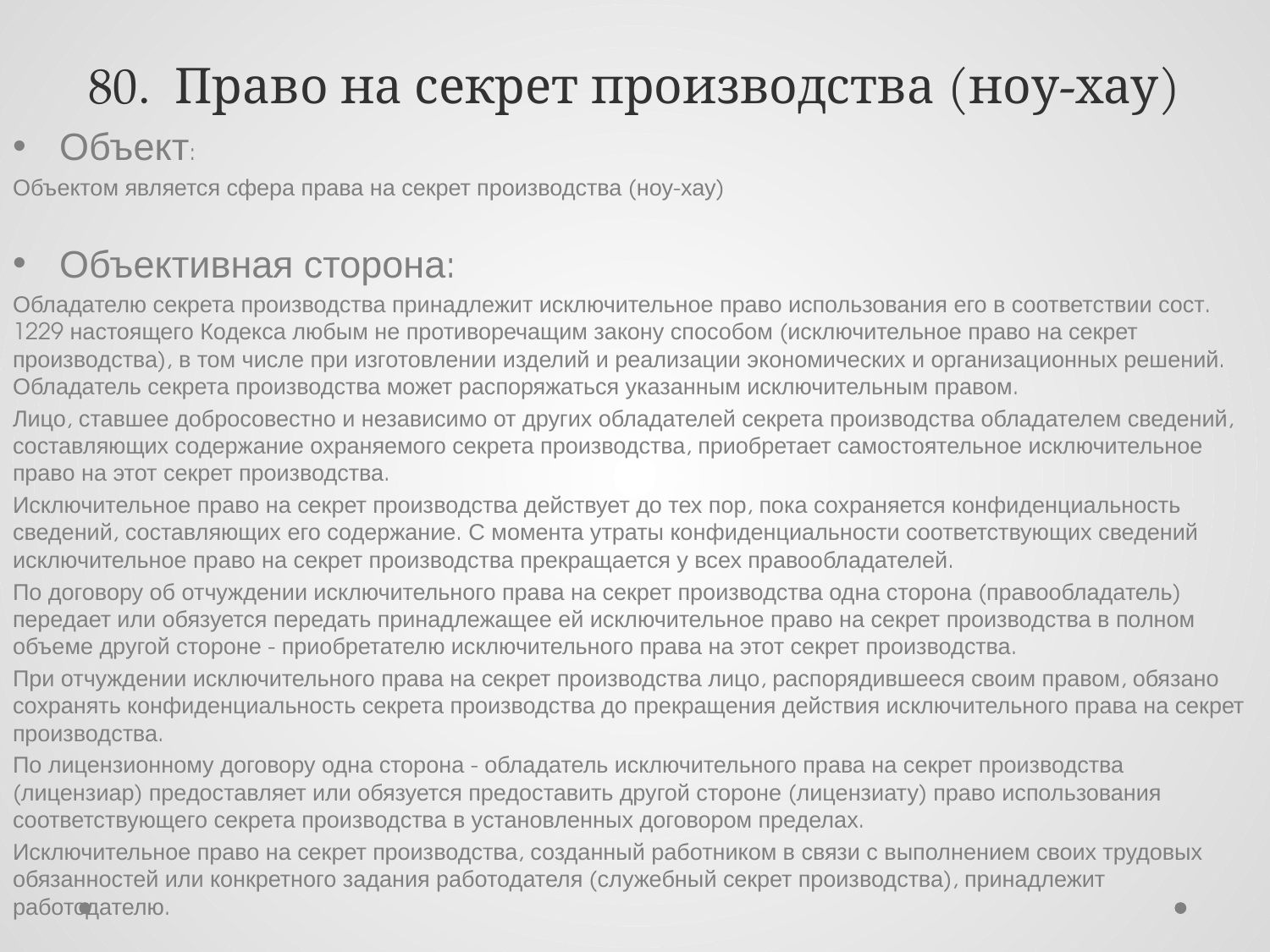

# 80.  Право на секрет производства (ноу-хау)
Объект:
Объектом является сфера права на секрет производства (ноу-хау)

Объективная сторона:
Обладателю секрета производства принадлежит исключительное право использования его в соответствии сост. 1229 настоящего Кодекса любым не противоречащим закону способом (исключительное право на секрет производства), в том числе при изготовлении изделий и реализации экономических и организационных решений. Обладатель секрета производства может распоряжаться указанным исключительным правом.
Лицо, ставшее добросовестно и независимо от других обладателей секрета производства обладателем сведений, составляющих содержание охраняемого секрета производства, приобретает самостоятельное исключительное право на этот секрет производства.
Исключительное право на секрет производства действует до тех пор, пока сохраняется конфиденциальность сведений, составляющих его содержание. С момента утраты конфиденциальности соответствующих сведений исключительное право на секрет производства прекращается у всех правообладателей.
По договору об отчуждении исключительного права на секрет производства одна сторона (правообладатель) передает или обязуется передать принадлежащее ей исключительное право на секрет производства в полном объеме другой стороне - приобретателю исключительного права на этот секрет производства.
При отчуждении исключительного права на секрет производства лицо, распорядившееся своим правом, обязано сохранять конфиденциальность секрета производства до прекращения действия исключительного права на секрет производства.
По лицензионному договору одна сторона - обладатель исключительного права на секрет производства (лицензиар) предоставляет или обязуется предоставить другой стороне (лицензиату) право использования соответствующего секрета производства в установленных договором пределах.
Исключительное право на секрет производства, созданный работником в связи с выполнением своих трудовых обязанностей или конкретного задания работодателя (служебный секрет производства), принадлежит работодателю.